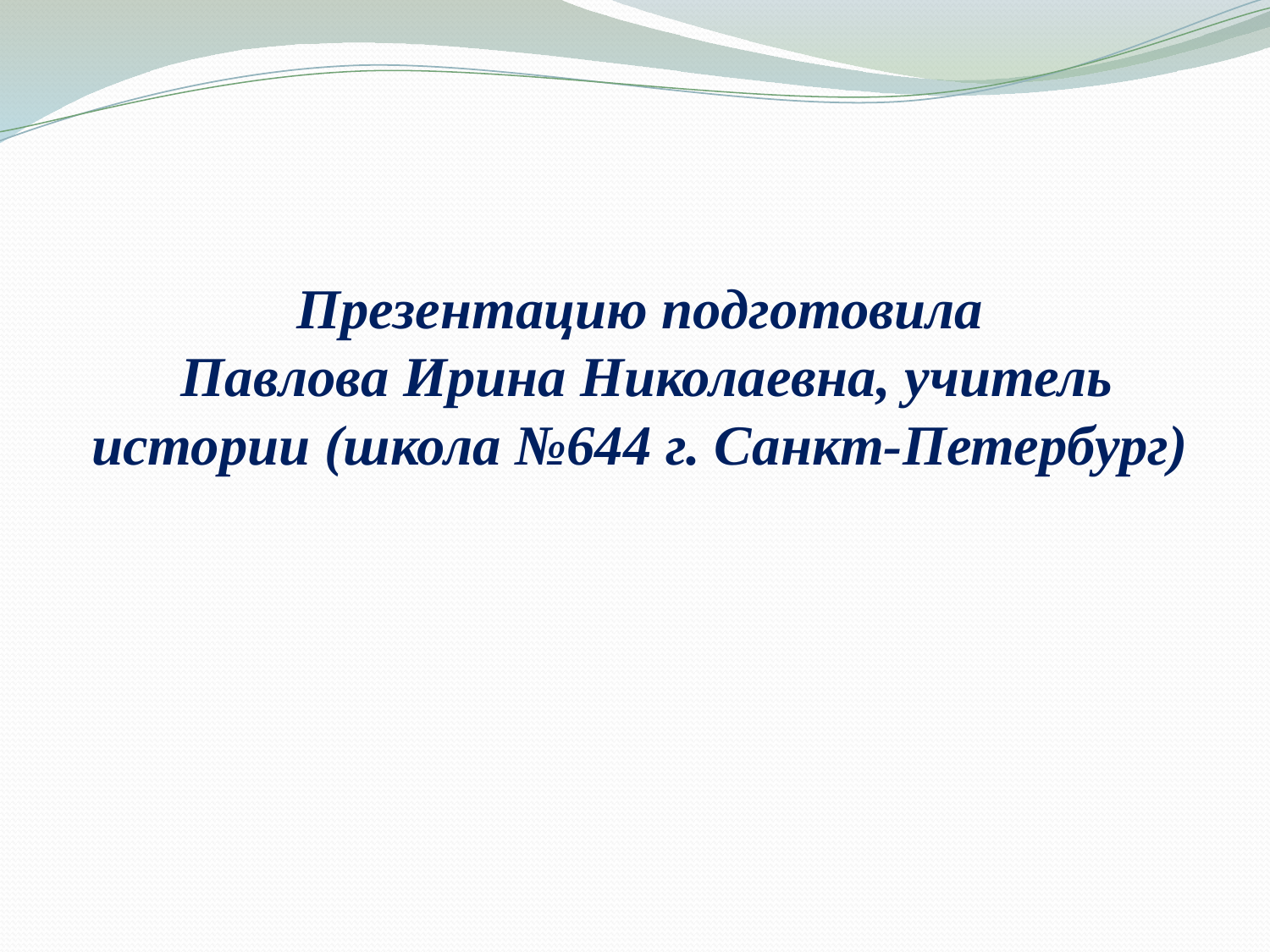

# Презентацию подготовила Павлова Ирина Николаевна, учитель истории (школа №644 г. Санкт-Петербург)